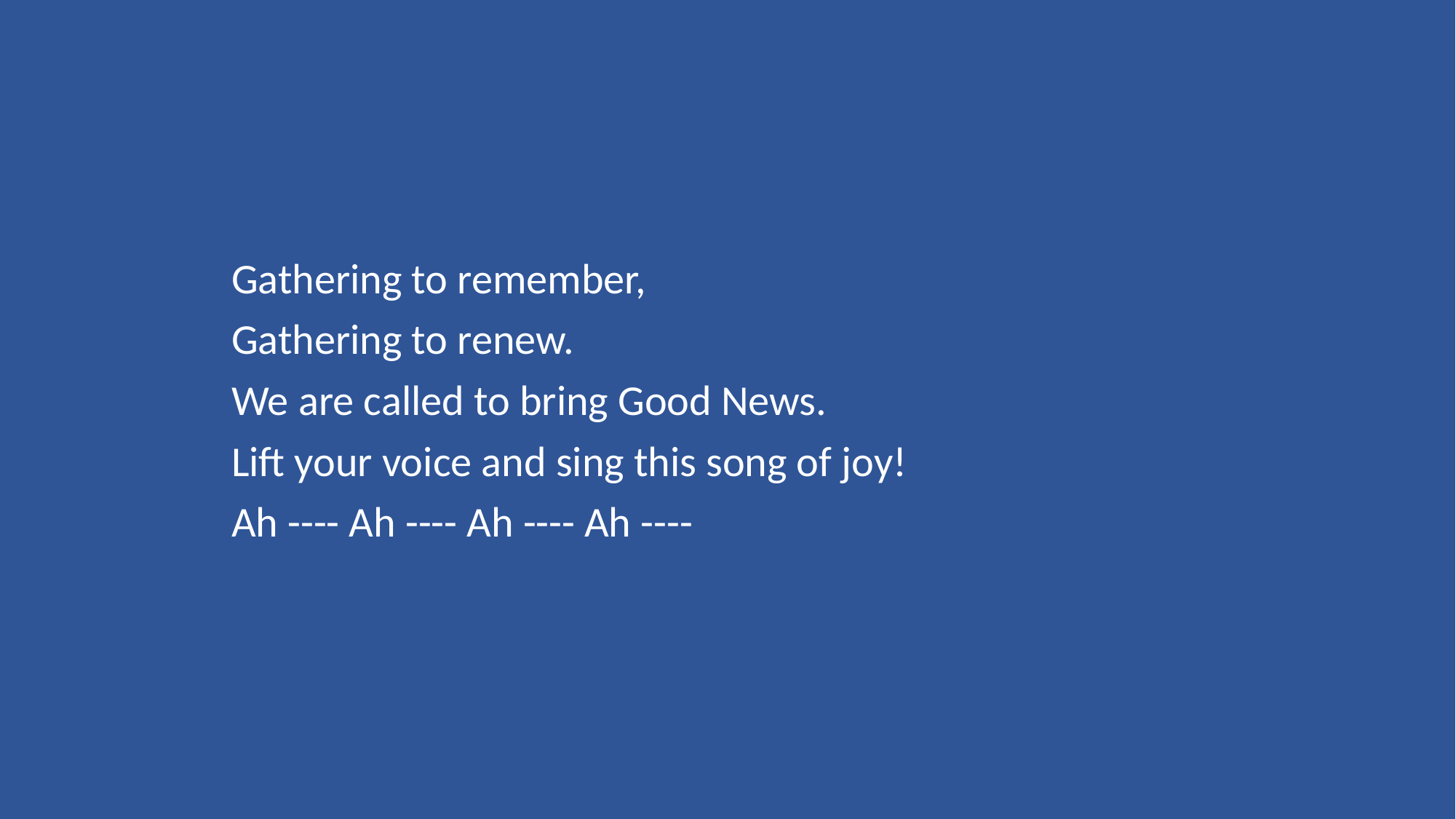

Gathering to remember,
Gathering to renew.
We are called to bring Good News.
Lift your voice and sing this song of joy!
Ah ---- Ah ---- Ah ---- Ah ----